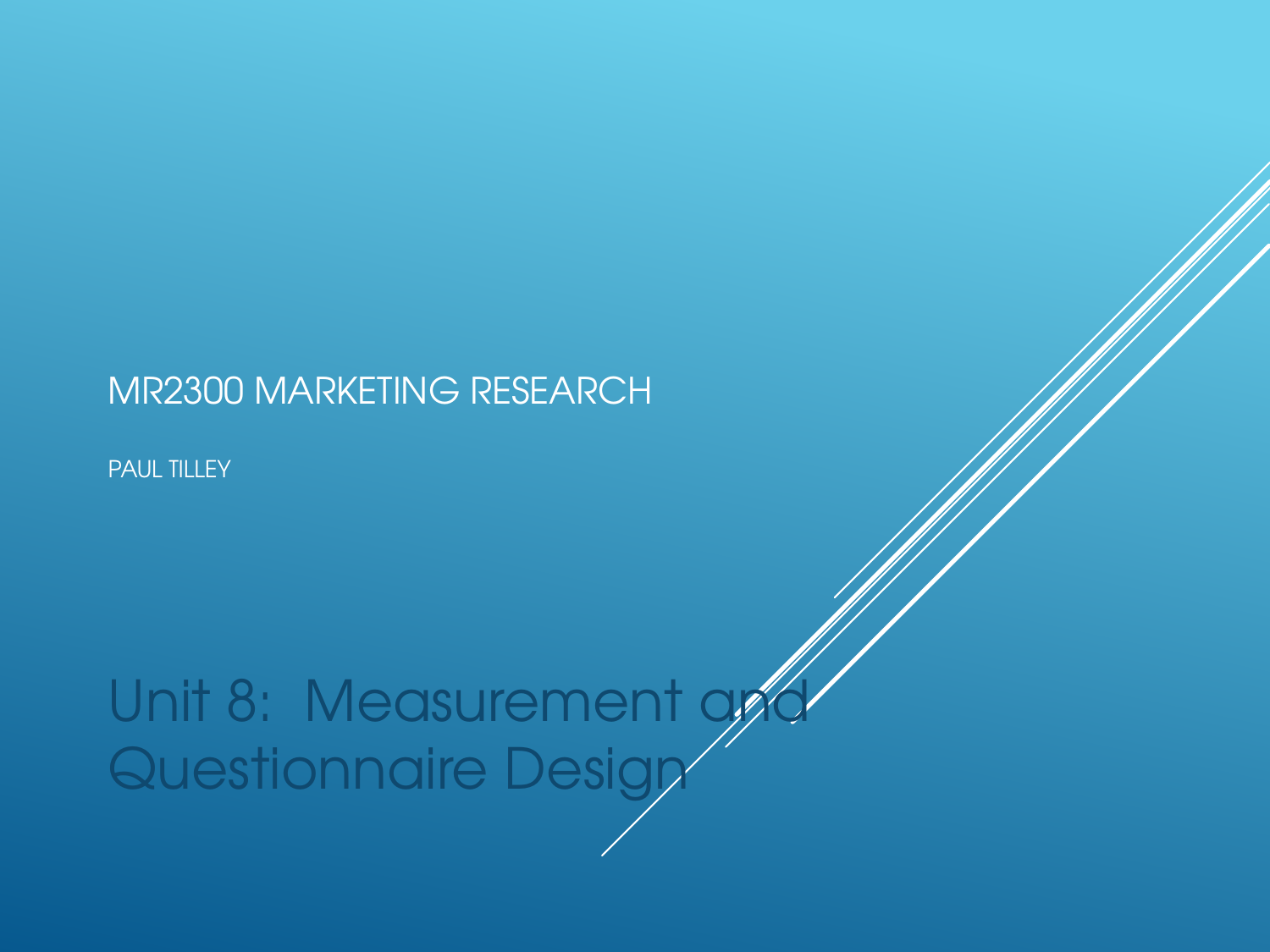

# MR2300 Marketing Research Paul Tilley
Unit 8:  Measurement and Questionnaire Design